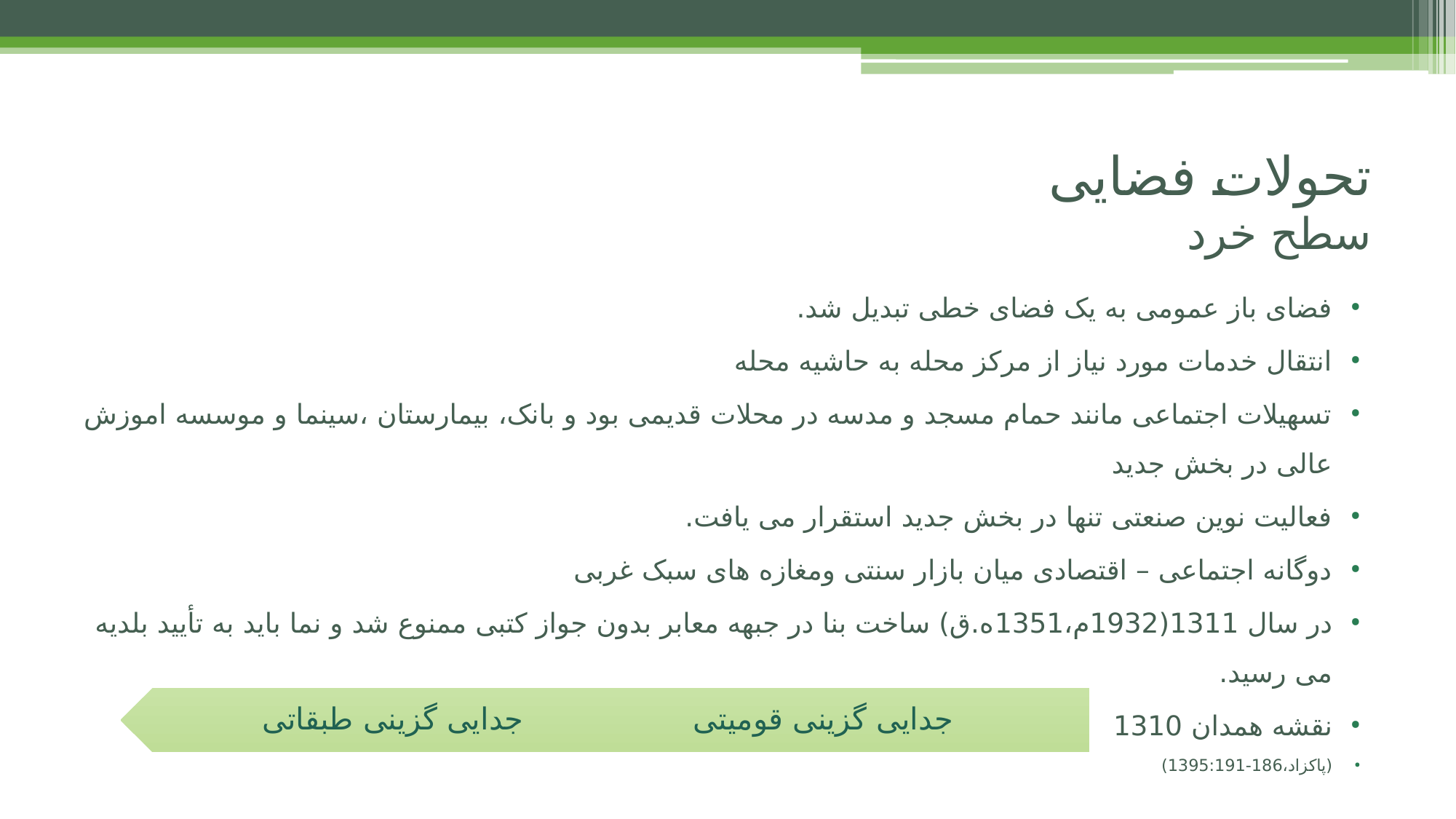

# تحولات فضایی سطح خرد
فضای باز عمومی به یک فضای خطی تبدیل شد.
انتقال خدمات مورد نیاز از مرکز محله به حاشیه محله
تسهیلات اجتماعی مانند حمام مسجد و مدسه در محلات قدیمی بود و بانک، بیمارستان ،سینما و موسسه اموزش عالی در بخش جدید
فعالیت نوین صنعتی تنها در بخش جدید استقرار می یافت.
دوگانه اجتماعی – اقتصادی میان بازار سنتی ومغازه های سبک غربی
در سال 1311(1932م،1351ه.ق) ساخت بنا در جبهه معابر بدون جواز کتبی ممنوع شد و نما باید به تأیید بلدیه می رسید.
نقشه همدان 1310
(پاکزاد،186-1395:191)

جدایی گزینی قومیتی
جدایی گزینی طبقاتی